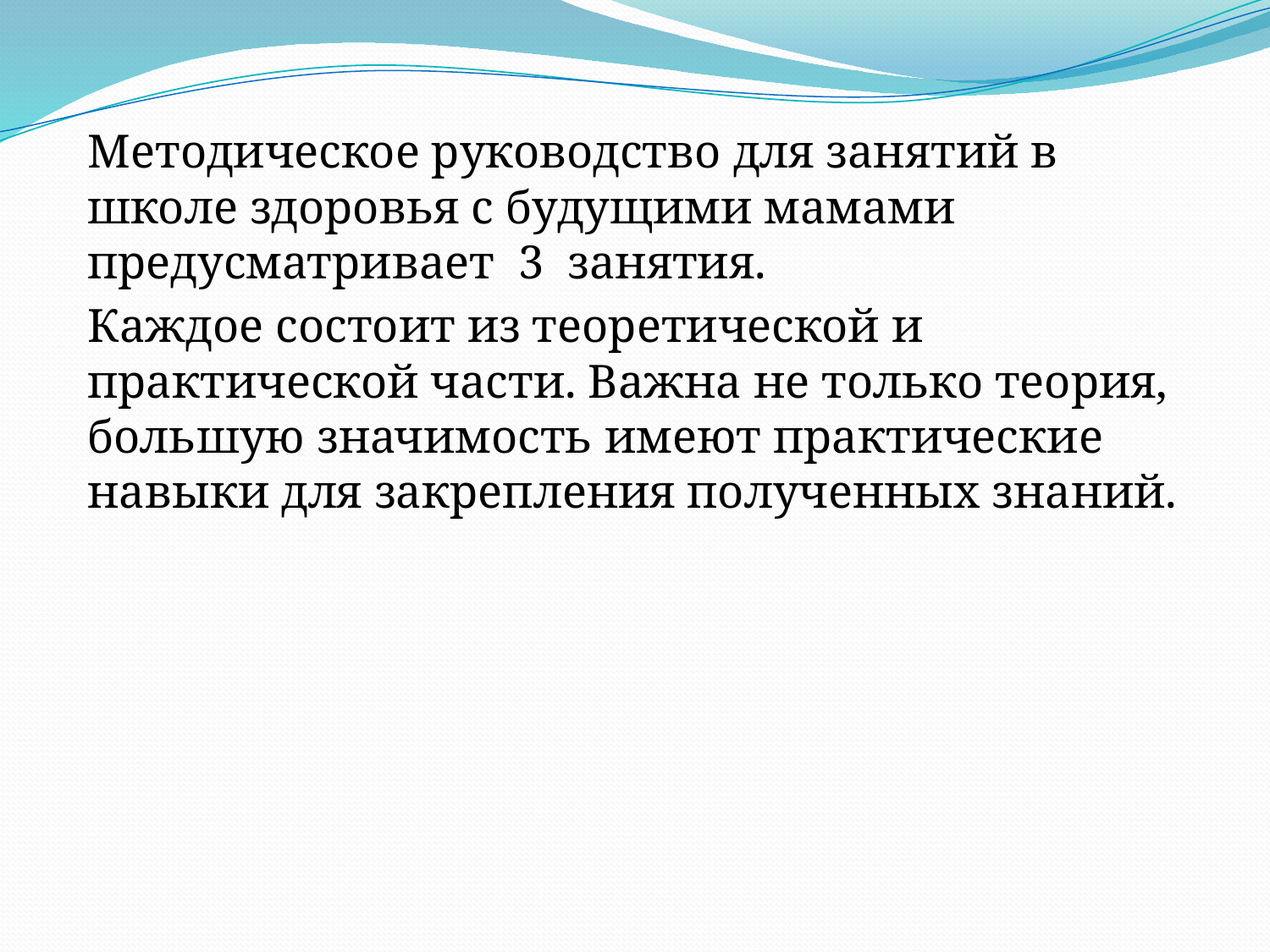

Методическое руководство для занятий в школе здоровья с будущими мамами предусматривает  3  занятия.
Каждое состоит из теоретической и практической части. Важна не только теория, большую значимость имеют практические навыки для закрепления полученных знаний.